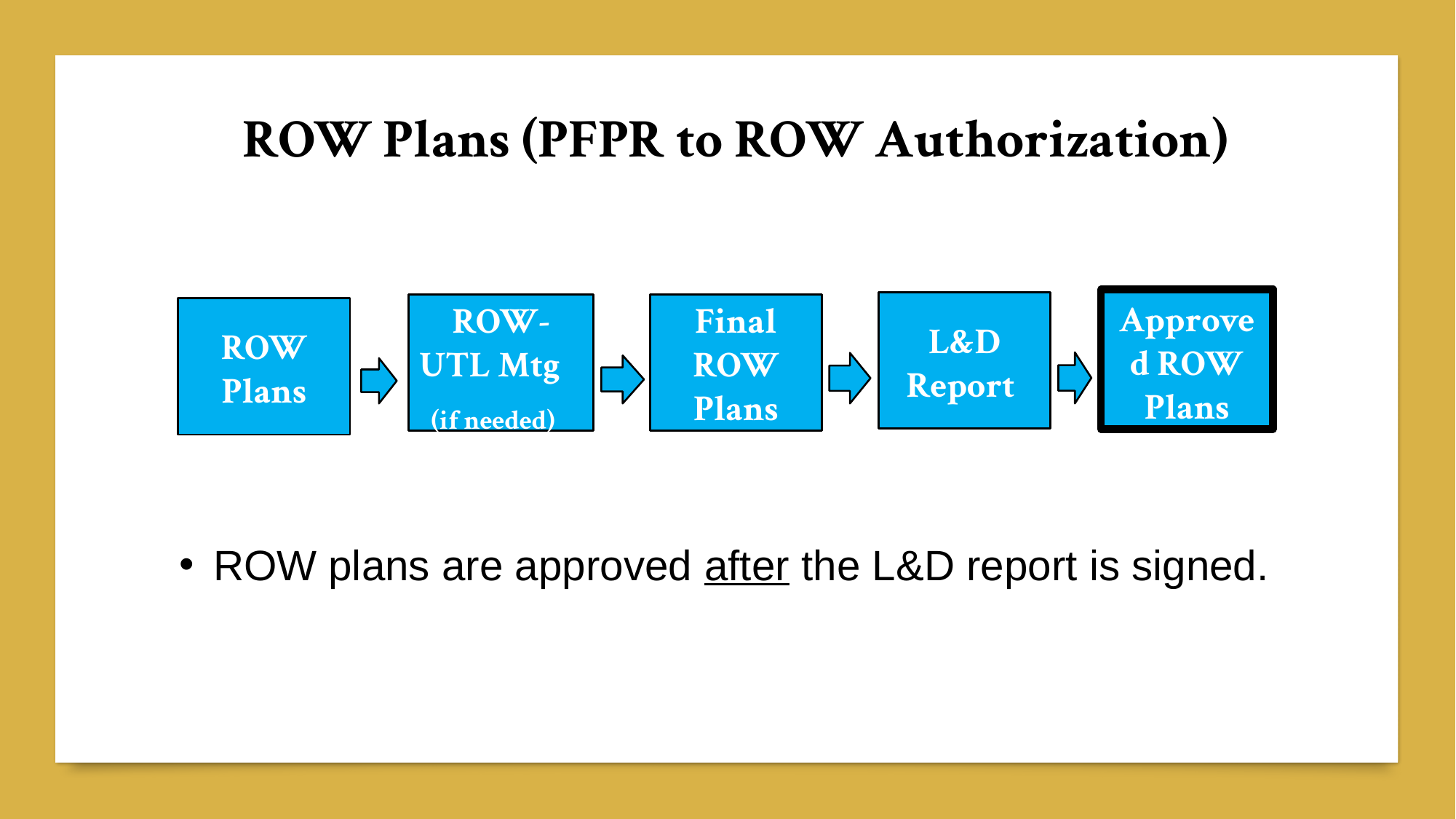

ROW Plans (PFPR to ROW Authorization)

L&D Report
Approved ROW Plans
Final ROW Plans
ROW-UTL Mtg
ROW Plans

(if needed)
ROW plans are approved after the L&D report is signed.